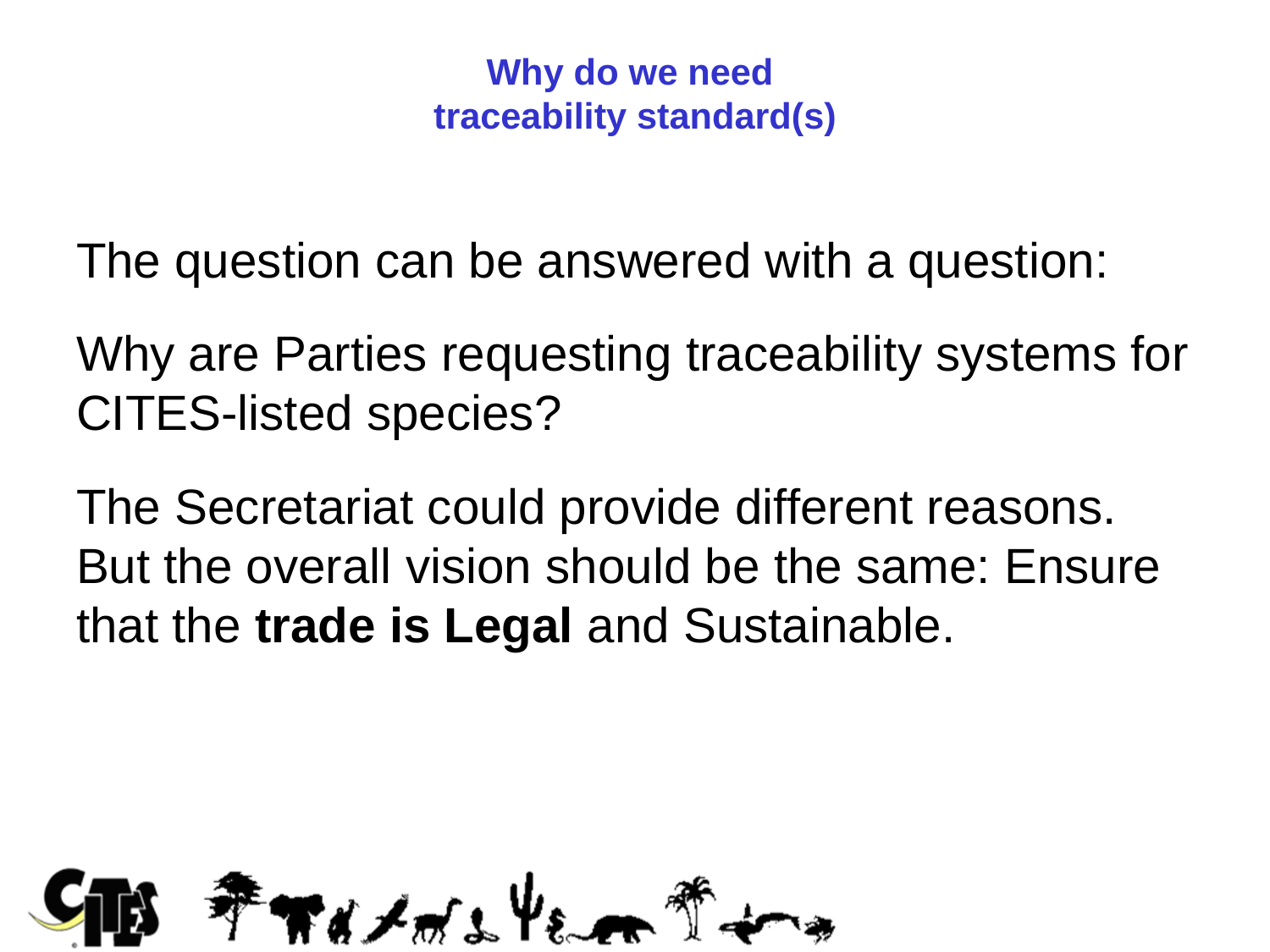

# Why do we need traceability standard(s)
The question can be answered with a question:
Why are Parties requesting traceability systems for CITES-listed species?
The Secretariat could provide different reasons. But the overall vision should be the same: Ensure that the trade is Legal and Sustainable.